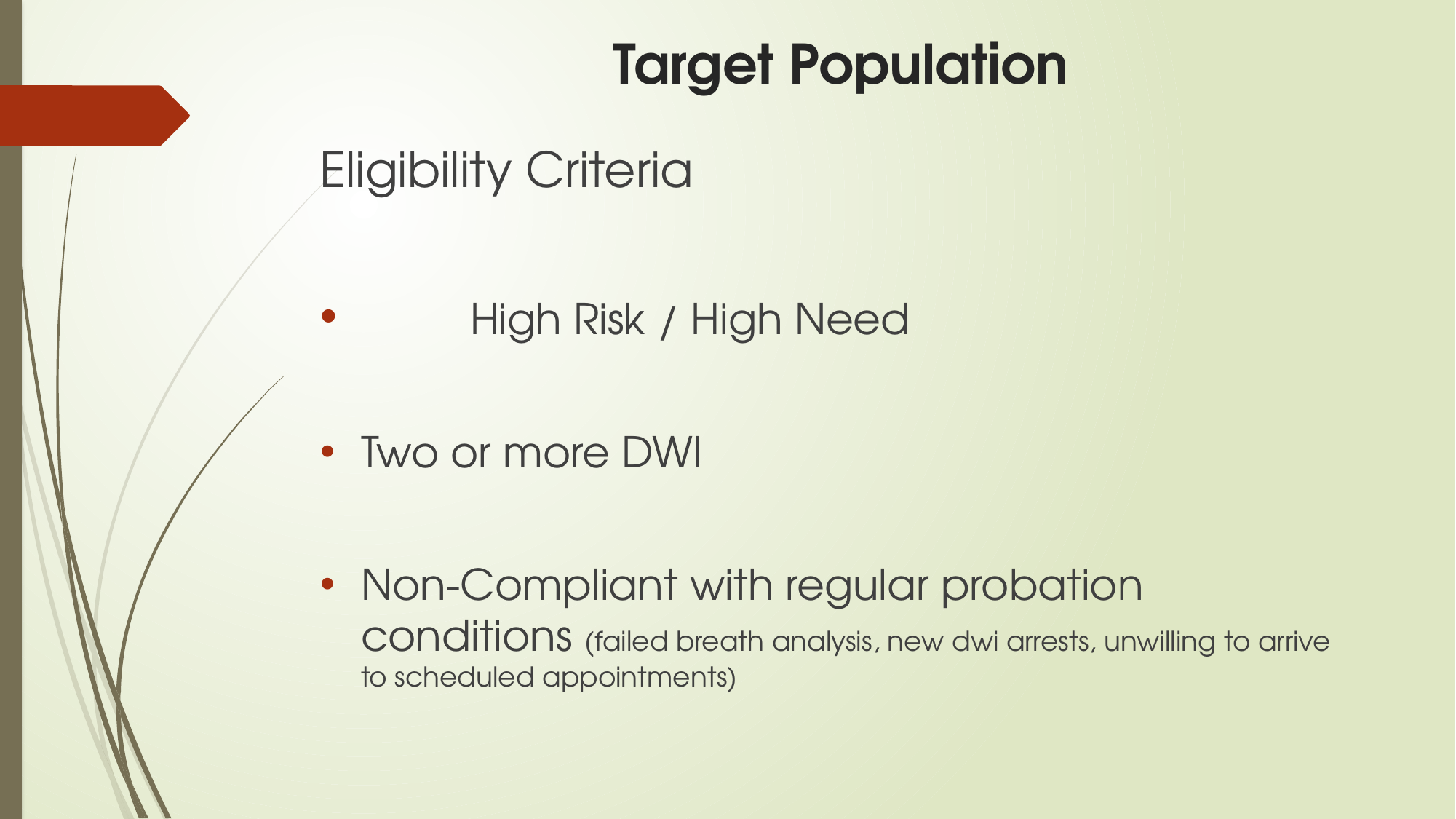

# Target Population
Eligibility Criteria

	High Risk / High Need

Two or more DWI

Non-Compliant with regular probation conditions (failed breath analysis, new dwi arrests, unwilling to arrive to scheduled appointments)